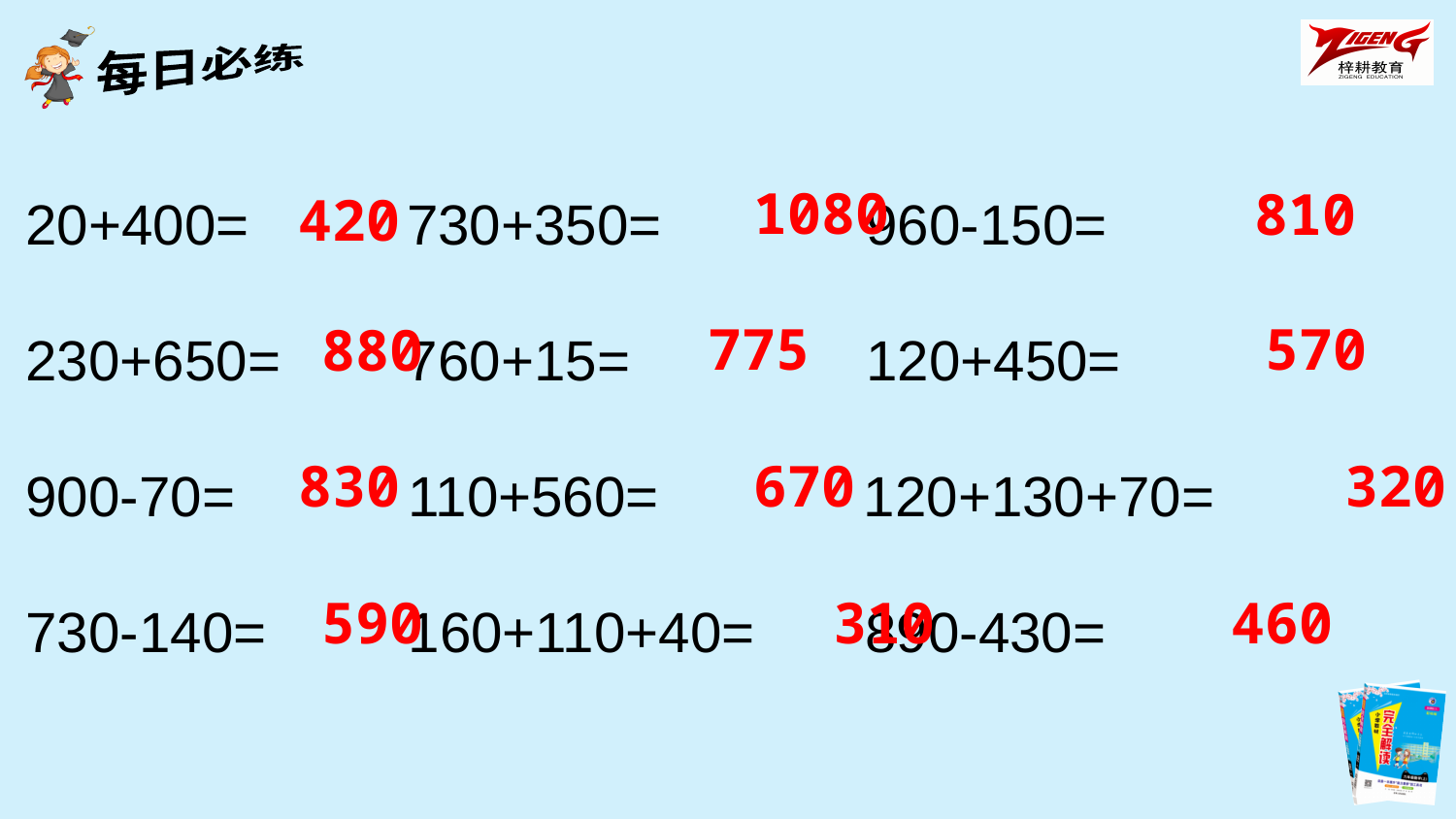

20+400=          730+350=             960-150=
230+650=        760+15=               120+450=
900-70=           110+560=             120+130+70=
730-140=         160+110+40=       890-430=
1080
810
420
775
570
880
830
670
320
590
310
460